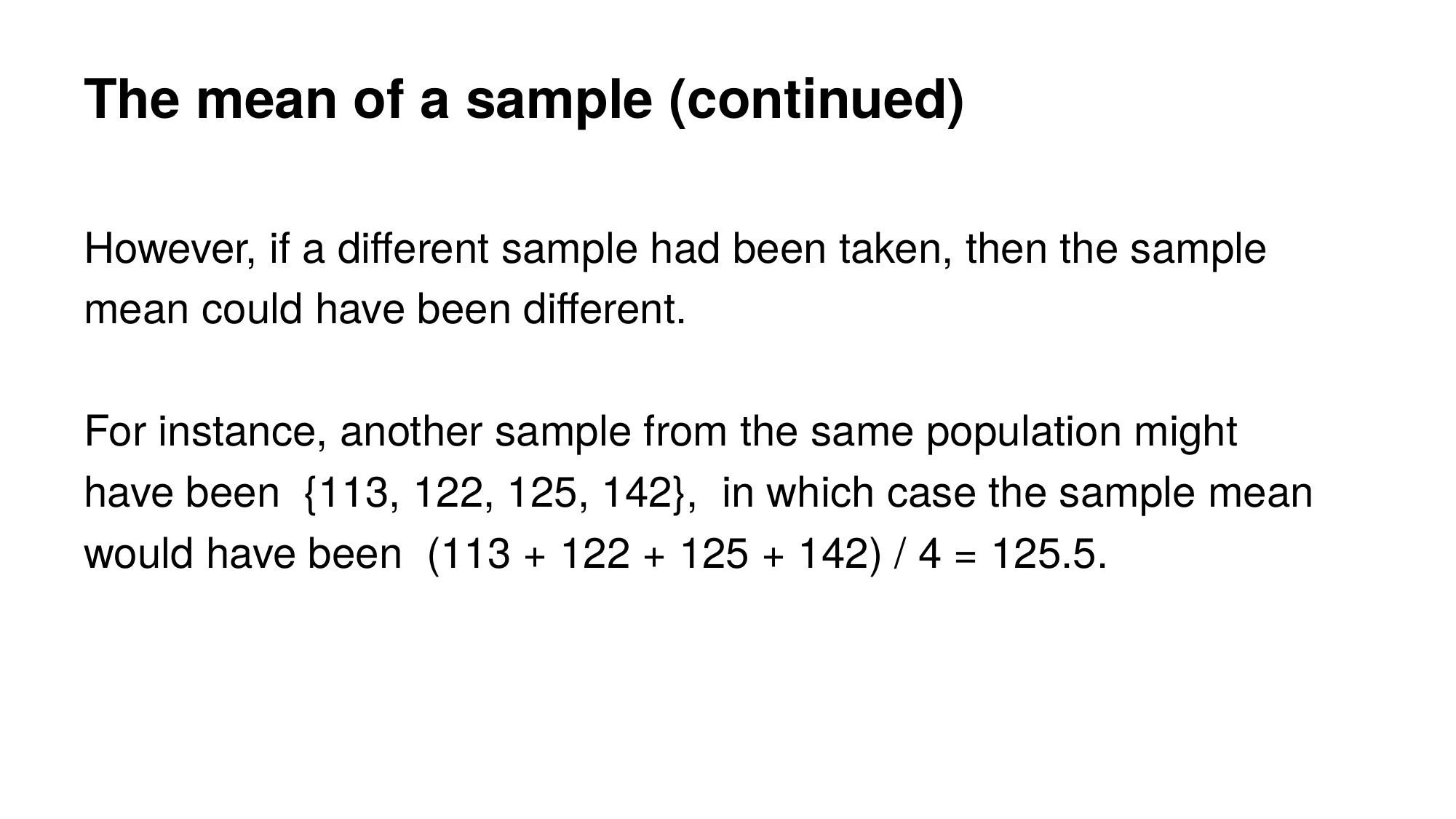

# The mean of a sample (continued)
However, if a different sample had been taken, then the sample mean could have been different.

For instance, another sample from the same population might have been  {113, 122, 125, 142},  in which case the sample mean would have been  (113 + 122 + 125 + 142) / 4 = 125.5.